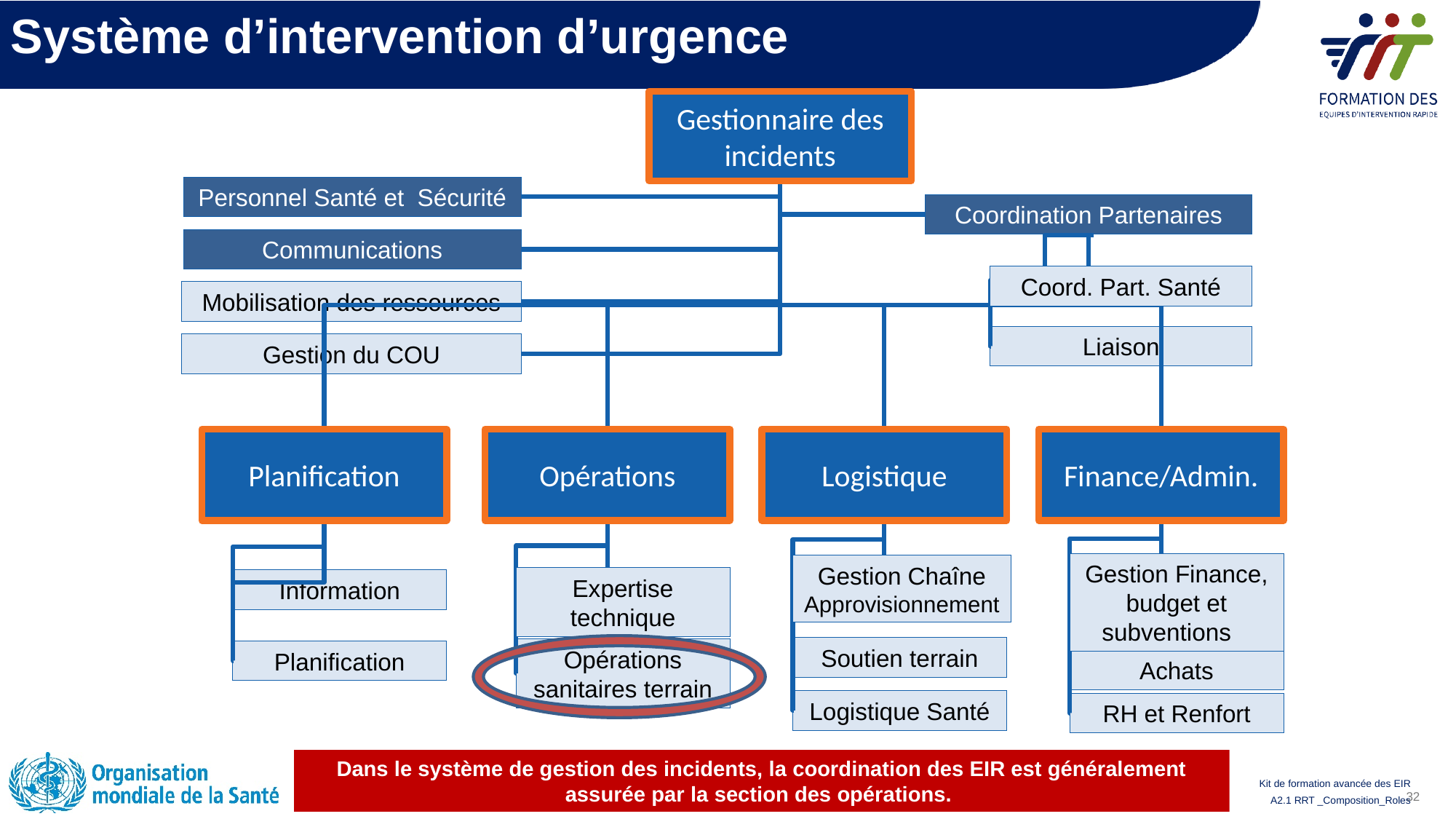

Système d’intervention d’urgence
Gestionnaire des incidents
Personnel Santé et  Sécurité
Coordination Partenaires
Communications
Coord. Part. Santé
Mobilisation des ressources
Liaison
Gestion du COU
Opérations
Logistique
Finance/Admin.
Planification
Gestion Finance, budget et subventions
Gestion Chaîne Approvisionnement
Expertise technique
Information

Soutien terrain
Opérations sanitaires terrain
Planification
Achats
Logistique Santé
RH et Renfort
Dans le système de gestion des incidents, la coordination des EIR est généralement assurée par la section des opérations.